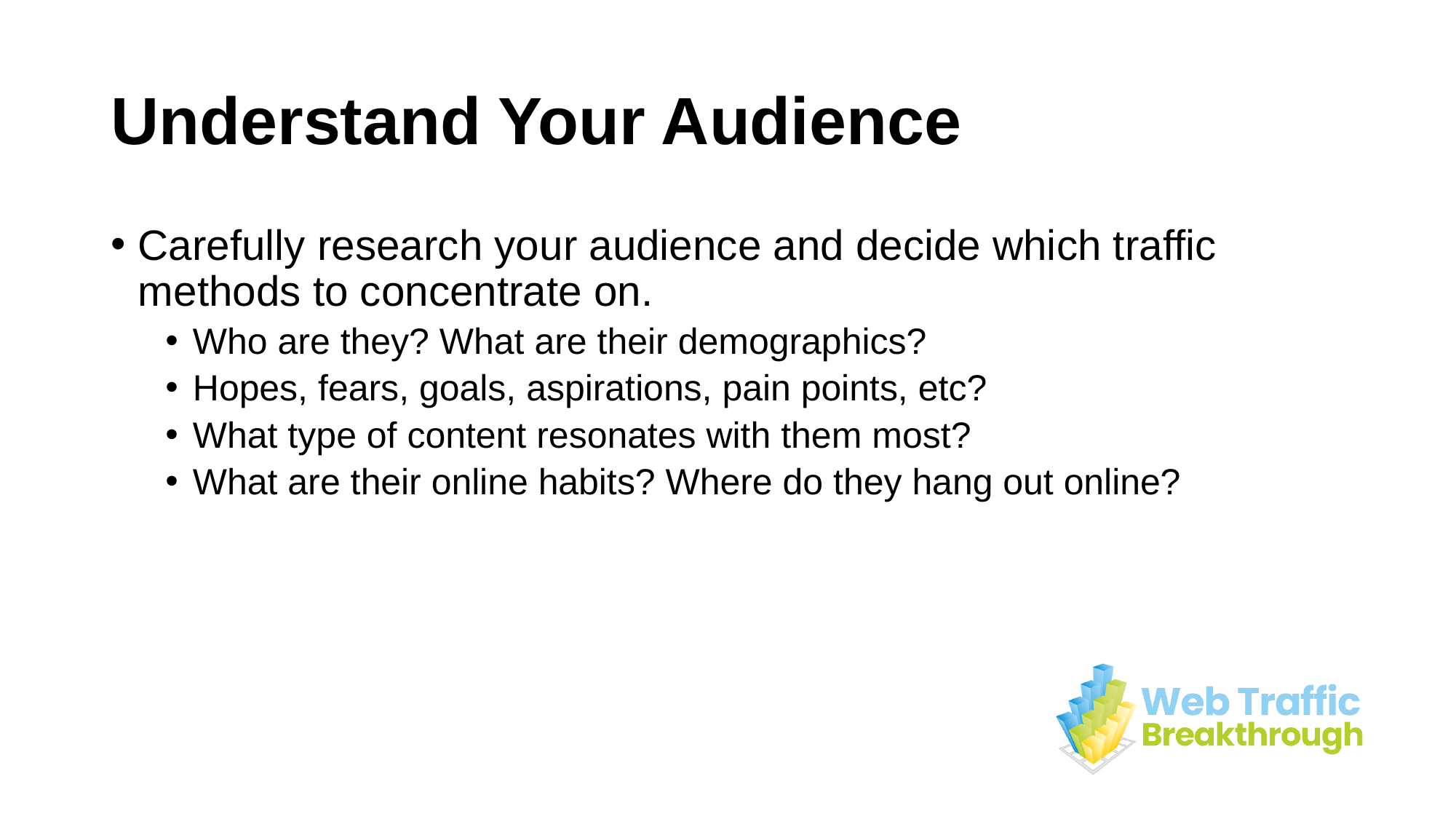

# Understand Your Audience
Carefully research your audience and decide which traffic methods to concentrate on.
Who are they? What are their demographics?
Hopes, fears, goals, aspirations, pain points, etc?
What type of content resonates with them most?
What are their online habits? Where do they hang out online?